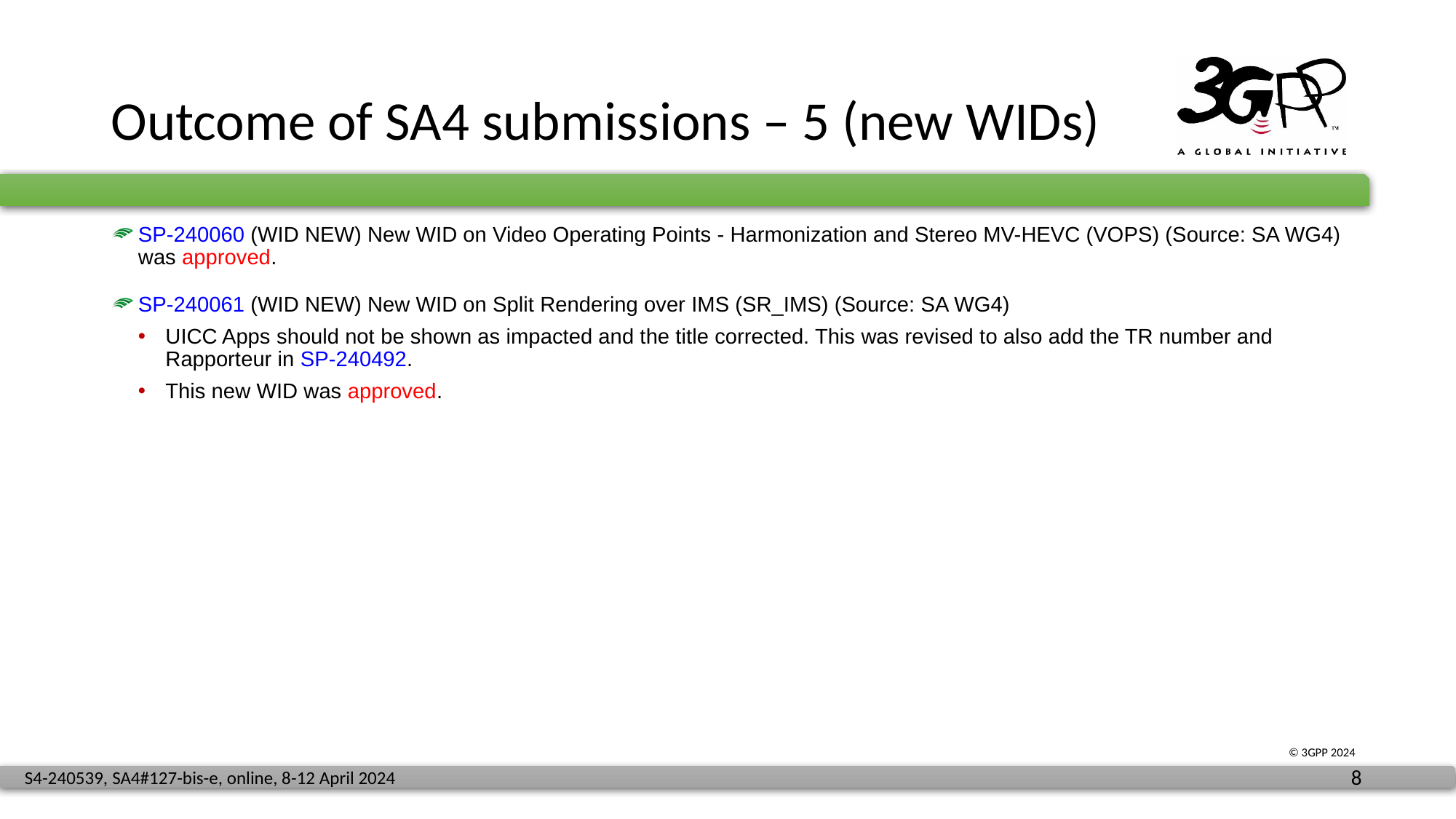

# Outcome of SA4 submissions – 5 (new WIDs)
SP-240060 (WID NEW) New WID on Video Operating Points - Harmonization and Stereo MV-HEVC (VOPS) (Source: SA WG4) was approved.
SP-240061 (WID NEW) New WID on Split Rendering over IMS (SR_IMS) (Source: SA WG4)
UICC Apps should not be shown as impacted and the title corrected. This was revised to also add the TR number and Rapporteur in SP-240492.
This new WID was approved.